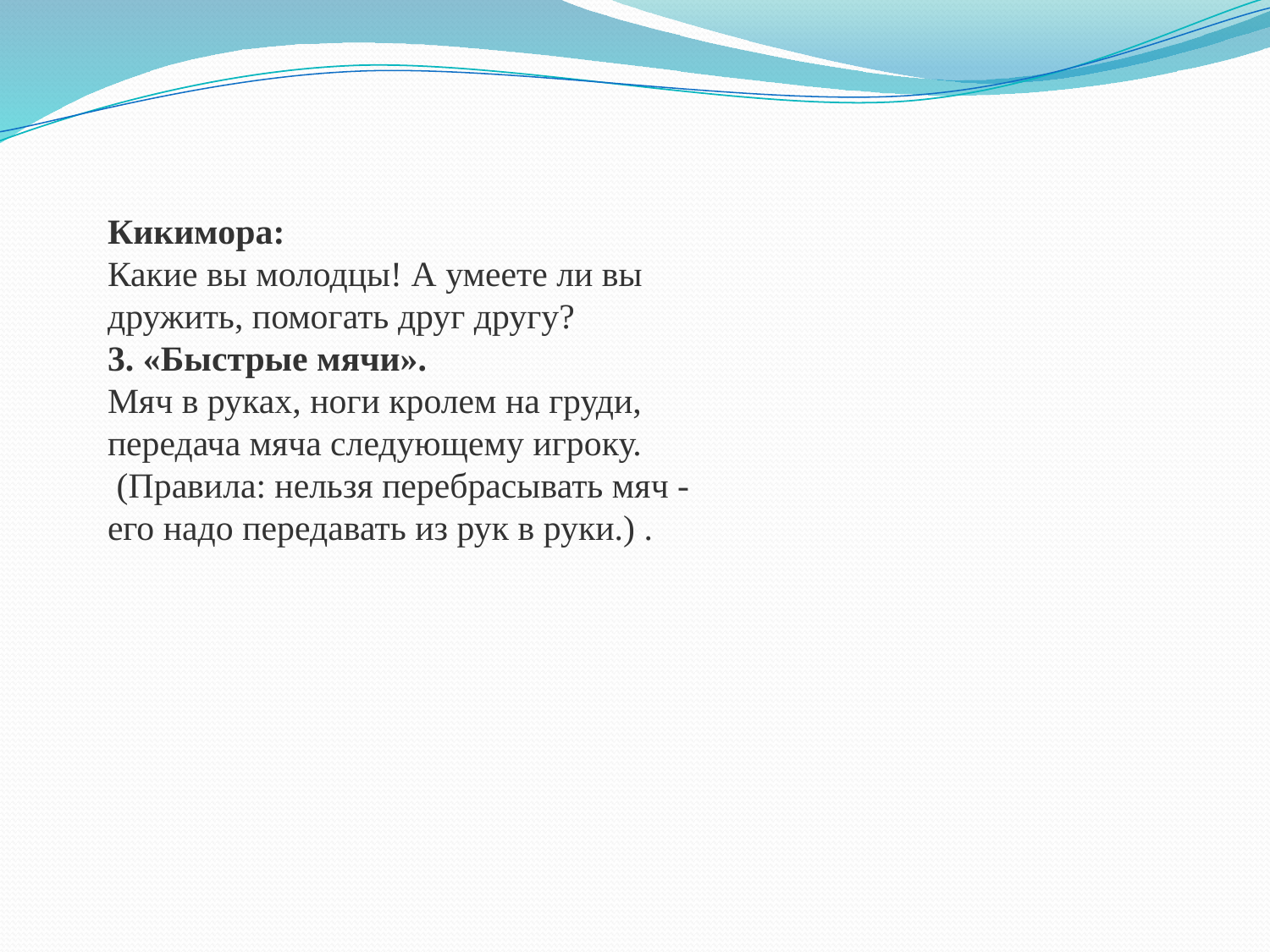

Кикимора:
Какие вы молодцы! А умеете ли вы дружить, помогать друг другу?
3. «Быстрые мячи».
Мяч в руках, ноги кролем на груди, передача мяча следующему игроку.
 (Правила: нельзя перебрасывать мяч - его надо передавать из рук в руки.) .